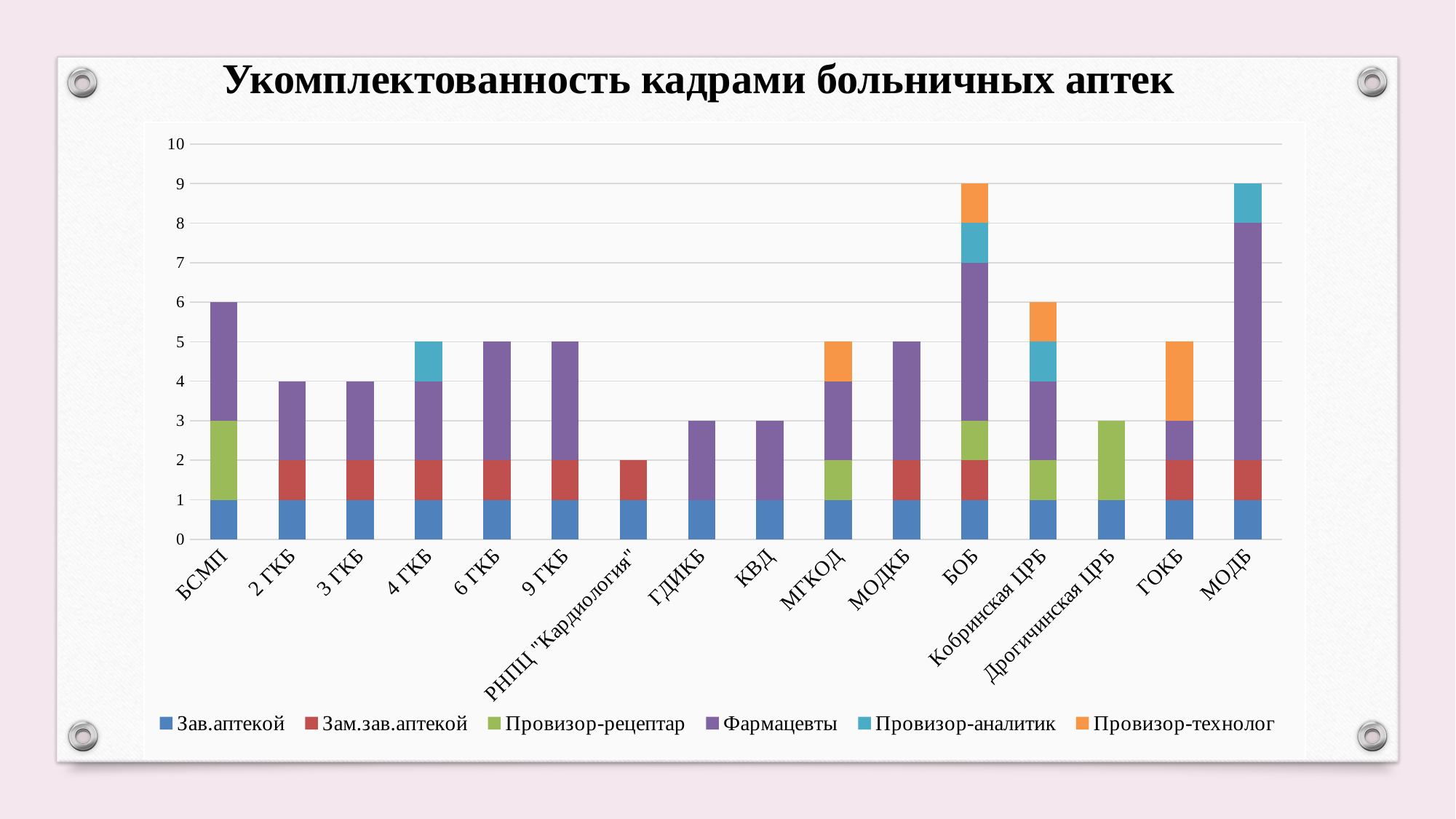

Укомплектованность кадрами больничных аптек

### Chart

| Category | Зав.аптекой | Зам.зав.аптекой | Провизор-рецептар | Фармацевты | Провизор-аналитик | Провизор-технолог |
|---|---|---|---|---|---|---|
| БСМП | 1.0 | 0.0 | 2.0 | 3.0 | None | None |
| 2 ГКБ | 1.0 | 1.0 | 0.0 | 2.0 | None | None |
| 3 ГКБ | 1.0 | 1.0 | 0.0 | 2.0 | None | None |
| 4 ГКБ | 1.0 | 1.0 | 0.0 | 2.0 | 1.0 | None |
| 6 ГКБ | 1.0 | 1.0 | 0.0 | 3.0 | None | None |
| 9 ГКБ | 1.0 | 1.0 | None | 3.0 | None | None |
| РНПЦ "Кардиология" | 1.0 | 1.0 | None | None | None | None |
| ГДИКБ | 1.0 | None | None | 2.0 | None | None |
| КВД | 1.0 | None | None | 2.0 | None | None |
| МГКОД | 1.0 | None | 1.0 | 2.0 | None | 1.0 |
| МОДКБ | 1.0 | 1.0 | None | 3.0 | None | None |
| БОБ | 1.0 | 1.0 | 1.0 | 4.0 | 1.0 | 1.0 |
| Кобринская ЦРБ | 1.0 | None | 1.0 | 2.0 | 1.0 | 1.0 |
| Дрогичинская ЦРБ | 1.0 | None | 2.0 | None | None | None |
| ГОКБ | 1.0 | 1.0 | None | 1.0 | None | 2.0 |
| МОДБ | 1.0 | 1.0 | None | 6.0 | 1.0 | None |